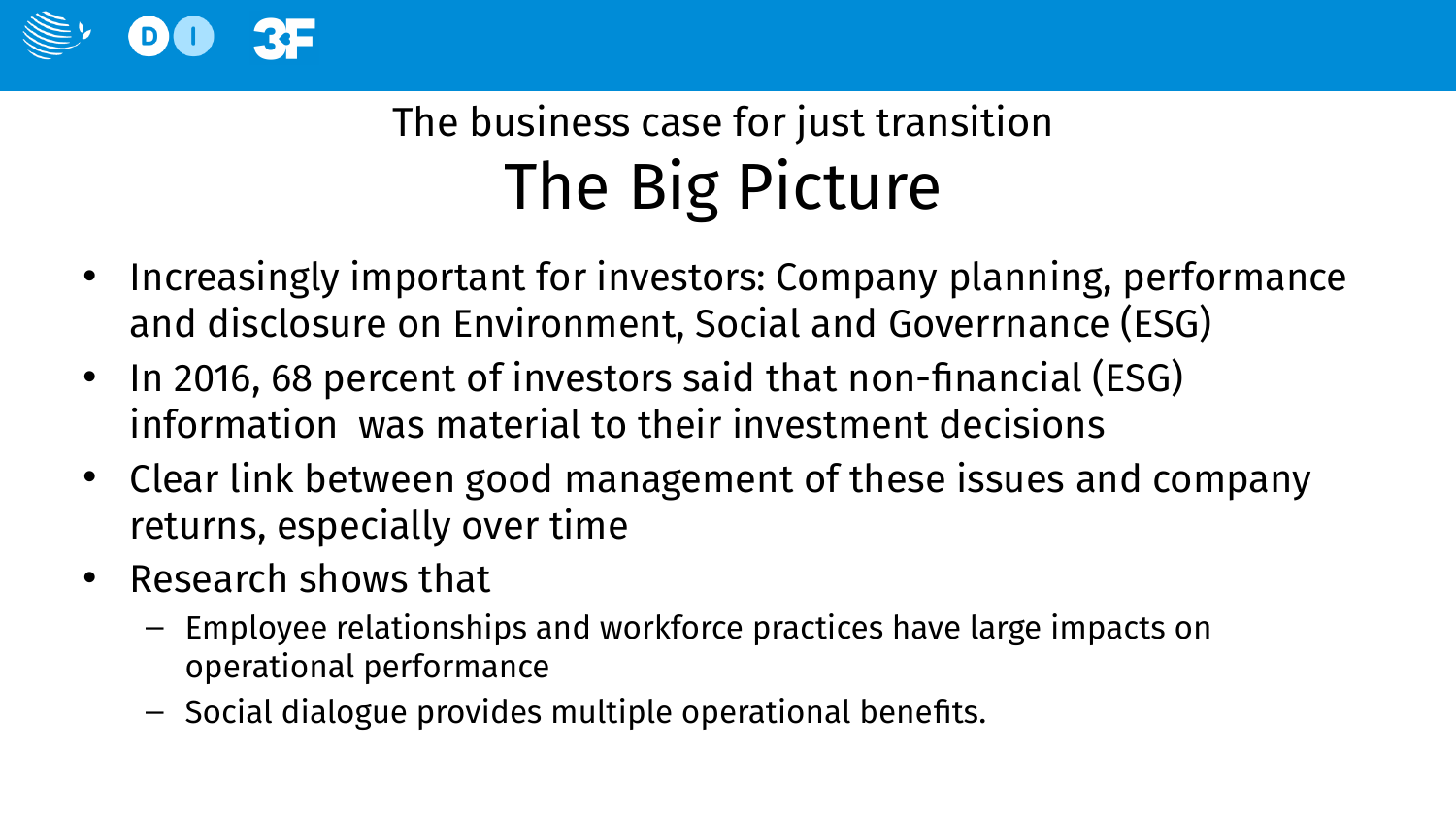

# The business case for just transition The Big Picture
Increasingly important for investors: Company planning, performance and disclosure on Environment, Social and Goverrnance (ESG)
In 2016, 68 percent of investors said that non-financial (ESG) information  was material to their investment decisions
Clear link between good management of these issues and company returns, especially over time
Research shows that
Employee relationships and workforce practices have large impacts on operational performance
Social dialogue provides multiple operational benefits.